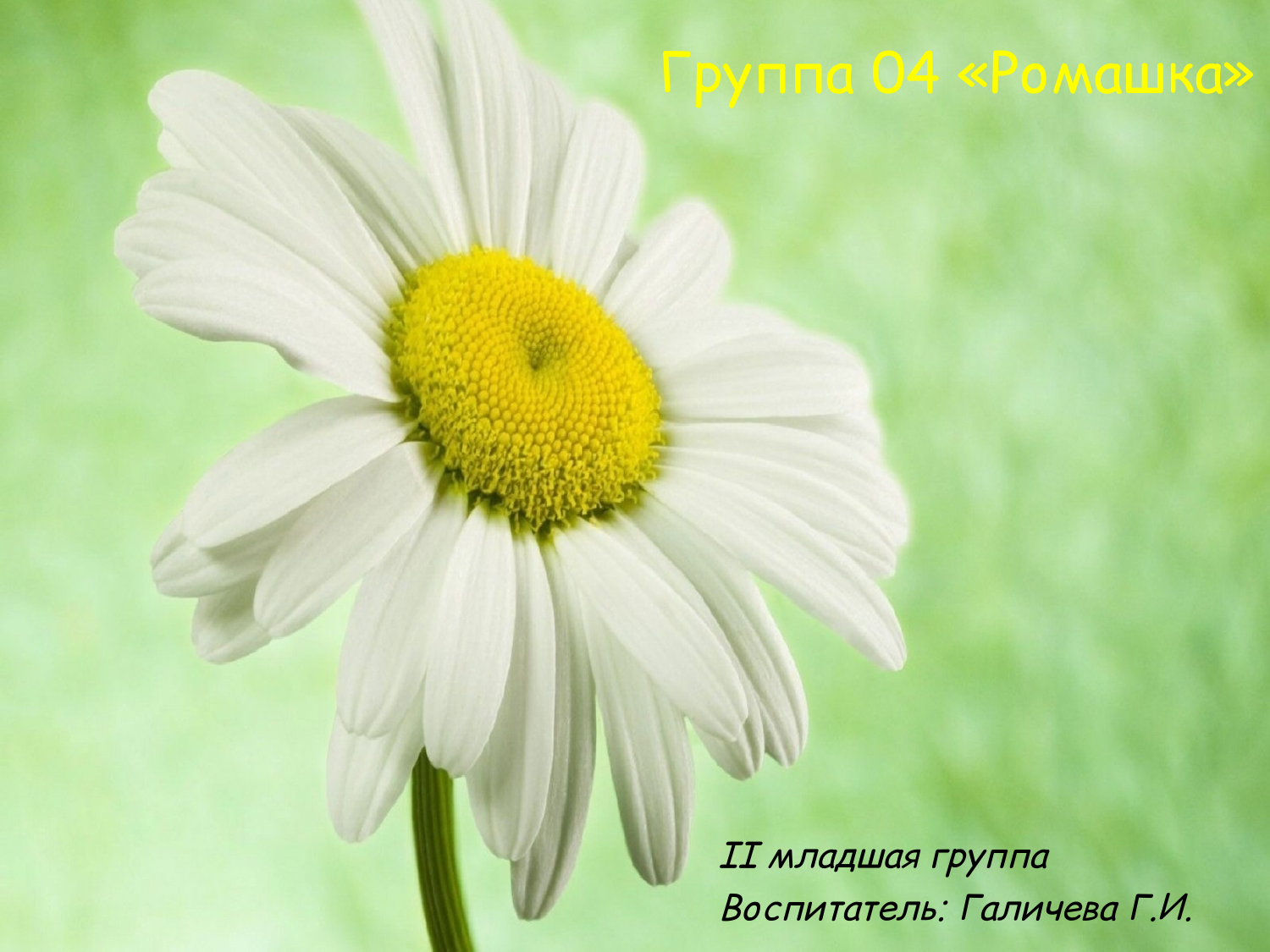

# Группа 04 «Ромашка»
II младшая группа
Воспитатель: Галичева Г.И.